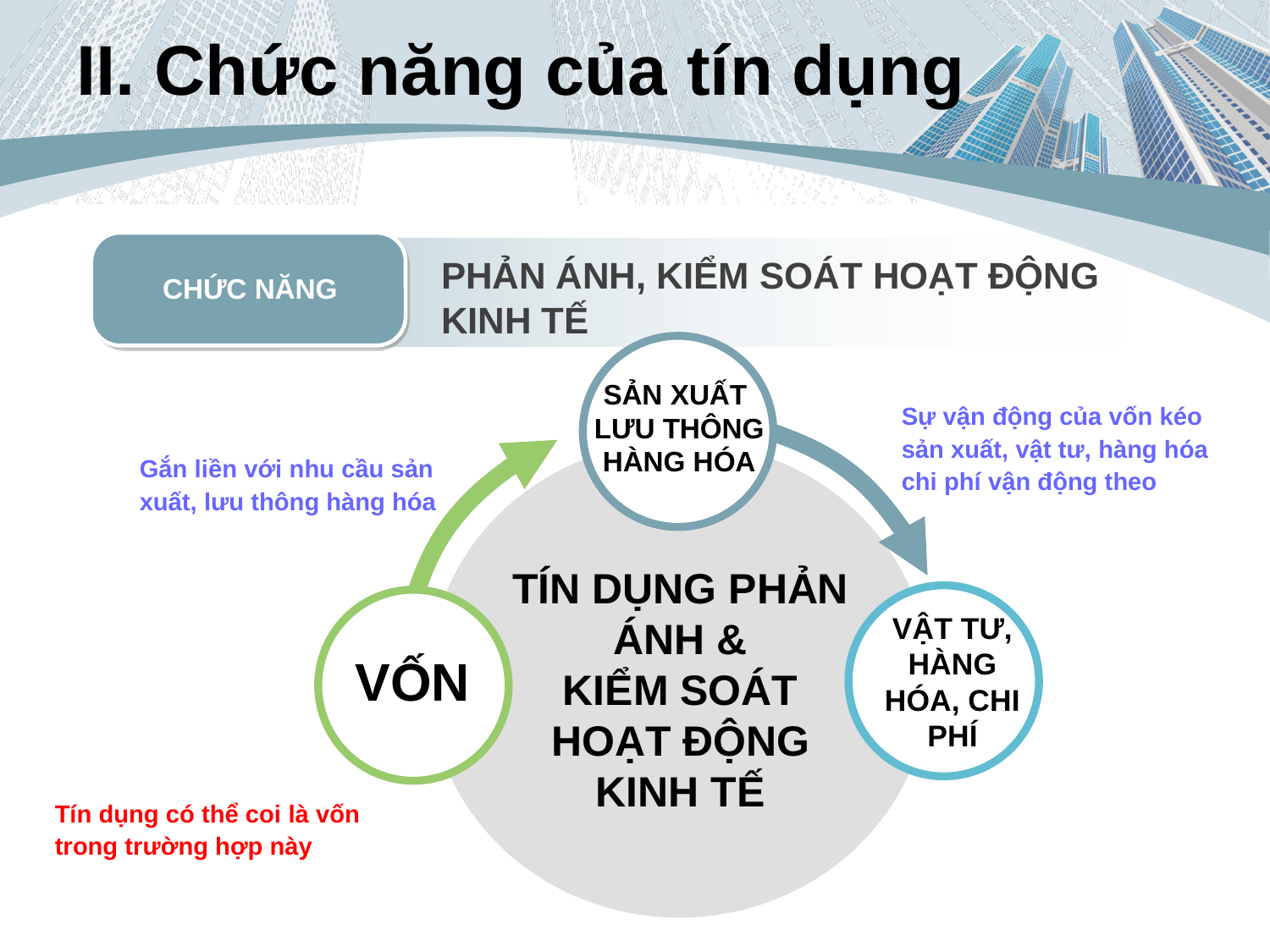

# II. Chức năng của tín dụng

PHẢN ÁNH, KIỂM SOÁT HOẠT ĐỘNG KINH TẾ
CHỨC NĂNG

SẢN XUẤT
LƯU THÔNG HÀNG HÓA
Sự vận động của vốn kéo sản xuất, vật tư, hàng hóa chi phí vận động theo

Gắn liền với nhu cầu sản xuất, lưu thông hàng hóa

TÍN DỤNG PHẢN ÁNH &
KIỂM SOÁT
HOẠT ĐỘNG KINH TẾ

VẬT TƯ, HÀNG HÓA, CHI PHÍ
VỐN
Tín dụng có thể coi là vốn trong trường hợp này